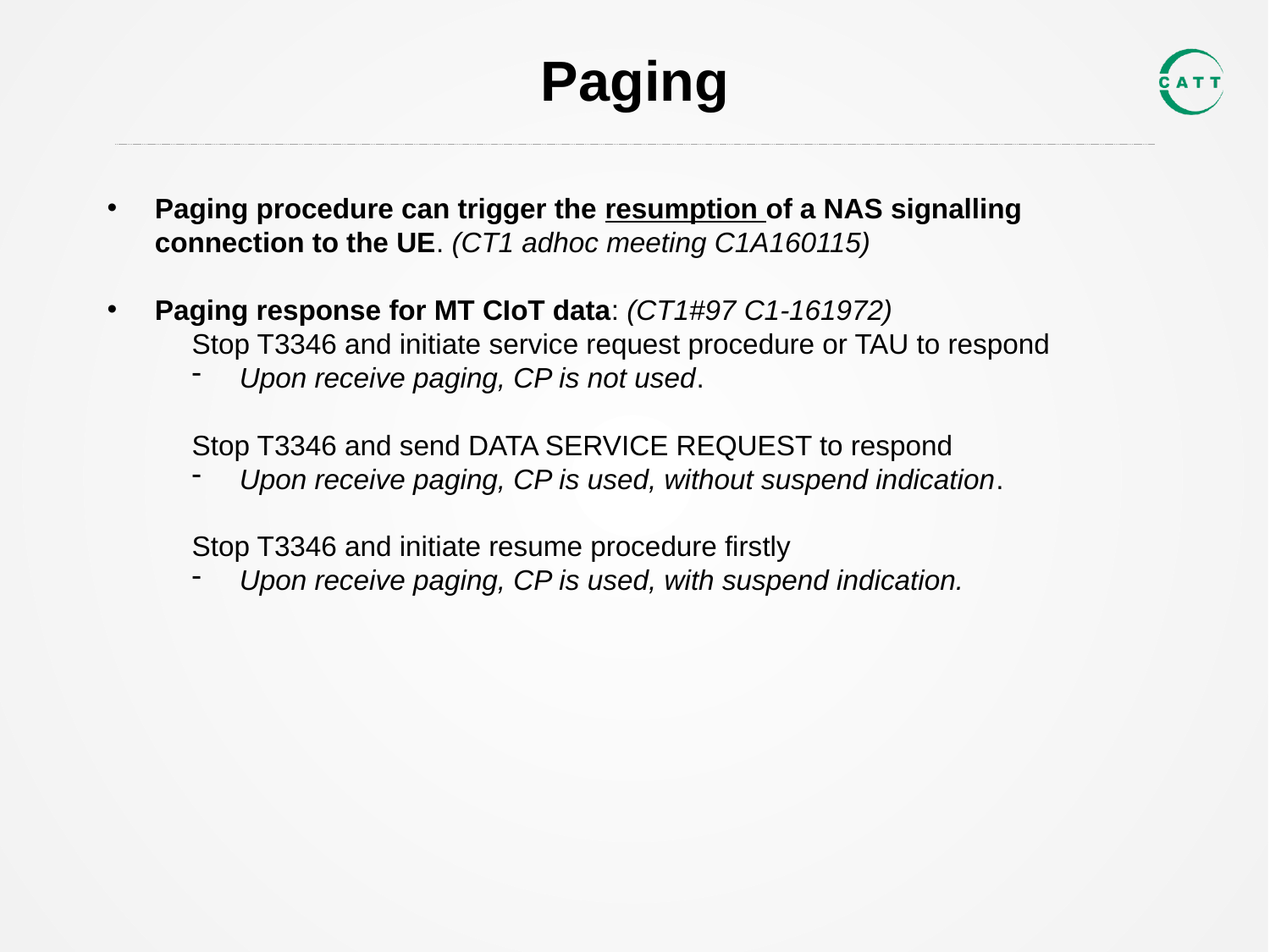

# Paging
Paging procedure can trigger the resumption of a NAS signalling connection to the UE. (CT1 adhoc meeting C1A160115)

Paging response for MT CIoT data: (CT1#97 C1-161972)
Stop T3346 and initiate service request procedure or TAU to respond
Upon receive paging, CP is not used.

Stop T3346 and send DATA SERVICE REQUEST to respond
Upon receive paging, CP is used, without suspend indication.

Stop T3346 and initiate resume procedure firstly
Upon receive paging, CP is used, with suspend indication.